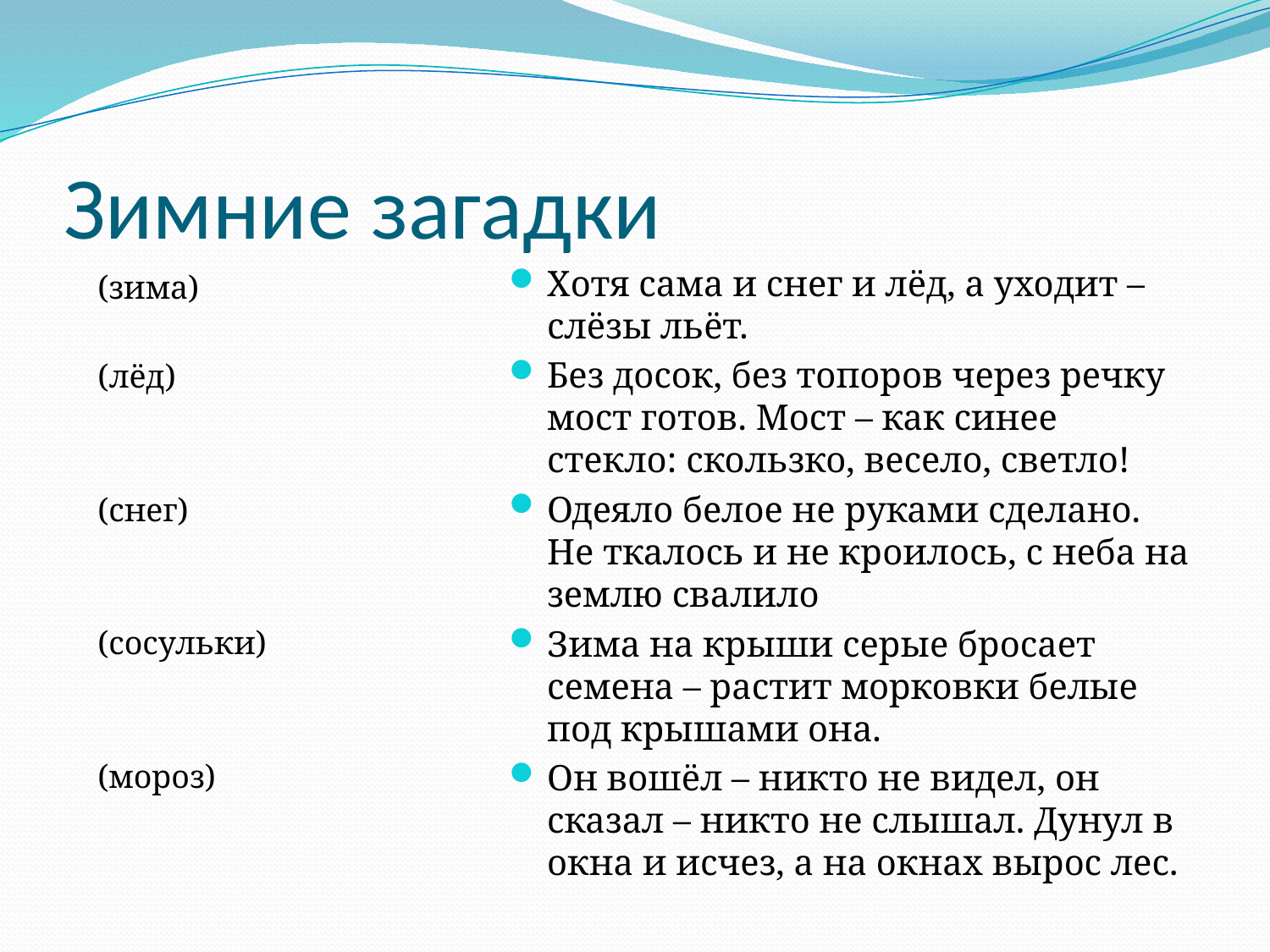

Зимние загадки
(зима)

(лёд)

(снег)

(сосульки)

(мороз)
Хотя сама и снег и лёд, а уходит – слёзы льёт.
Без досок, без топоров через речку мост готов. Мост – как синее стекло: скользко, весело, светло!
Одеяло белое не руками сделано. Не ткалось и не кроилось, с неба на землю свалило
Зима на крыши серые бросает семена – растит морковки белые под крышами она.
Он вошёл – никто не видел, он сказал – никто не слышал. Дунул в окна и исчез, а на окнах вырос лес.